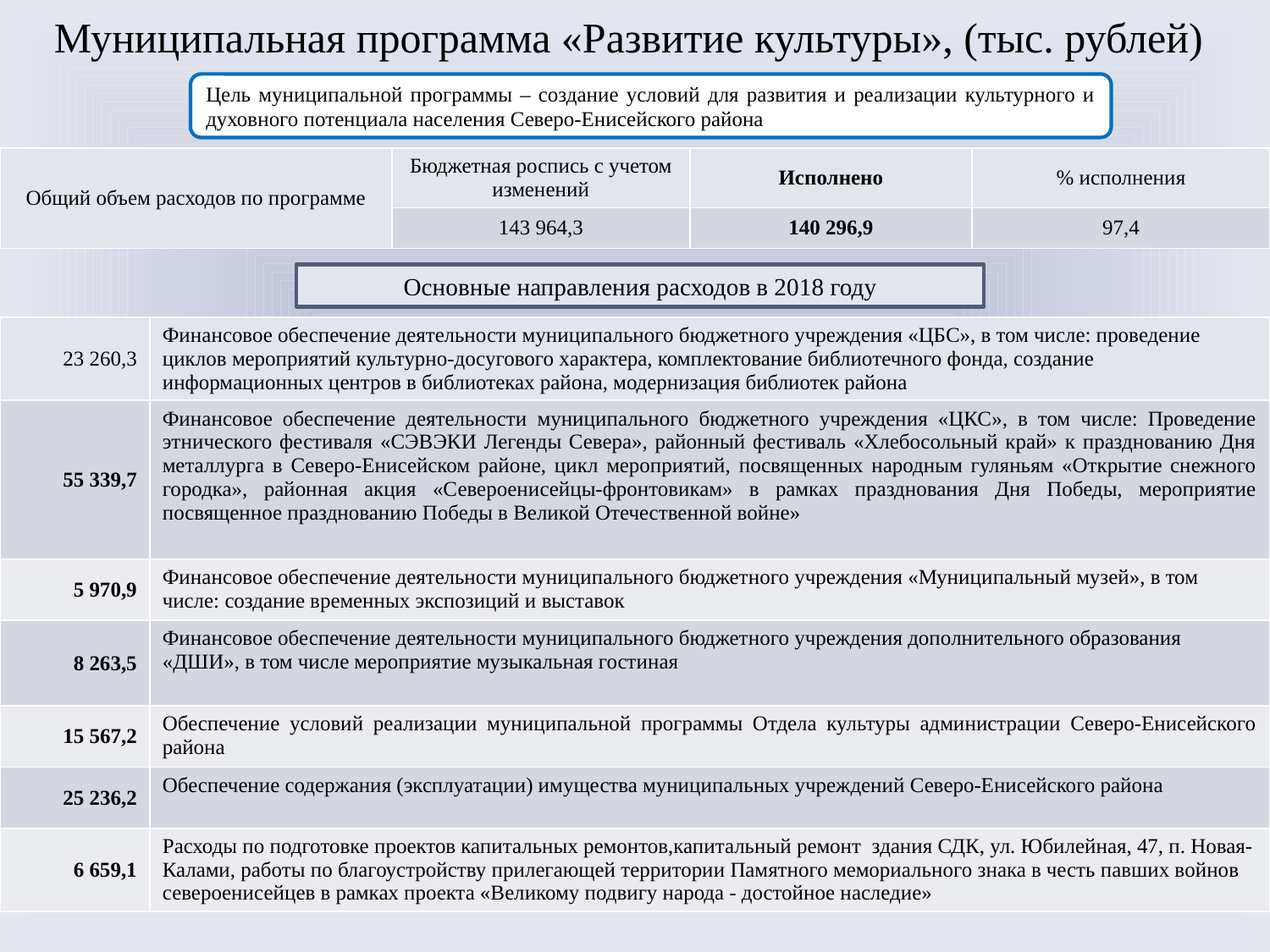

# Муниципальная программа «Развитие культуры», (тыс. рублей)
Цель муниципальной программы – создание условий для развития и реализации культурного и духовного потенциала населения Северо-Енисейского района
| Общий объем расходов по программе | Бюджетная роспись с учетом изменений | Исполнено | % исполнения |
| --- | --- | --- | --- |
|  | 143 964,3 | 140 296,9 | 97,4 |
Основные направления расходов в 2018 году

| 23 260,3 | Финансовое обеспечение деятельности муниципального бюджетного учреждения «ЦБС», в том числе: проведение циклов мероприятий культурно-досугового характера, комплектование библиотечного фонда, создание информационных центров в библиотеках района, модернизация библиотек района |
| --- | --- |
| 55 339,7 | Финансовое обеспечение деятельности муниципального бюджетного учреждения «ЦКС», в том числе: Проведение этнического фестиваля «СЭВЭКИ Легенды Севера», районный фестиваль «Хлебосольный край» к празднованию Дня металлурга в Северо-Енисейском районе, цикл мероприятий, посвященных народным гуляньям «Открытие снежного городка», районная акция «Североенисейцы-фронтовикам» в рамках празднования Дня Победы, мероприятие посвященное празднованию Победы в Великой Отечественной войне» |
| 5 970,9 | Финансовое обеспечение деятельности муниципального бюджетного учреждения «Муниципальный музей», в том числе: создание временных экспозиций и выставок |
| 8 263,5 | Финансовое обеспечение деятельности муниципального бюджетного учреждения дополнительного образования «ДШИ», в том числе мероприятие музыкальная гостиная |
| 15 567,2 | Обеспечение условий реализации муниципальной программы Отдела культуры администрации Северо-Енисейского района |
| 25 236,2 | Обеспечение содержания (эксплуатации) имущества муниципальных учреждений Северо-Енисейского района |
| 6 659,1 | Расходы по подготовке проектов капитальных ремонтов,капитальный ремонт здания СДК, ул. Юбилейная, 47, п. Новая-Калами, работы по благоустройству прилегающей территории Памятного мемориального знака в честь павших войнов североенисейцев в рамках проекта «Великому подвигу народа - достойное наследие» |